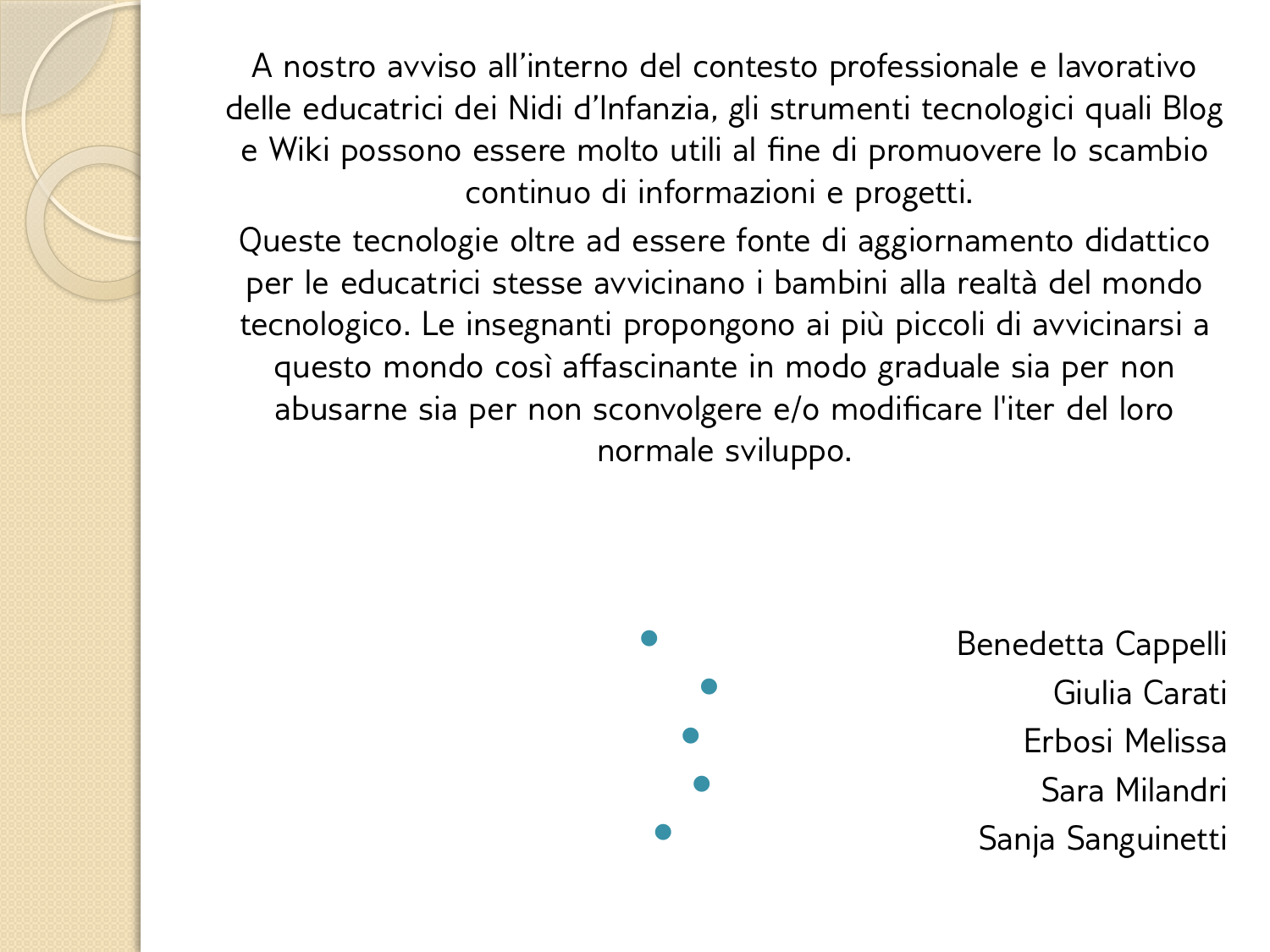

A nostro avviso all’interno del contesto professionale e lavorativo delle educatrici dei Nidi d’Infanzia, gli strumenti tecnologici quali Blog e Wiki possono essere molto utili al fine di promuovere lo scambio continuo di informazioni e progetti.
Queste tecnologie oltre ad essere fonte di aggiornamento didattico per le educatrici stesse avvicinano i bambini alla realtà del mondo tecnologico. Le insegnanti propongono ai più piccoli di avvicinarsi a questo mondo così affascinante in modo graduale sia per non abusarne sia per non sconvolgere e/o modificare l'iter del loro normale sviluppo.

Benedetta Cappelli
Giulia Carati
Erbosi Melissa
Sara Milandri
Sanja Sanguinetti